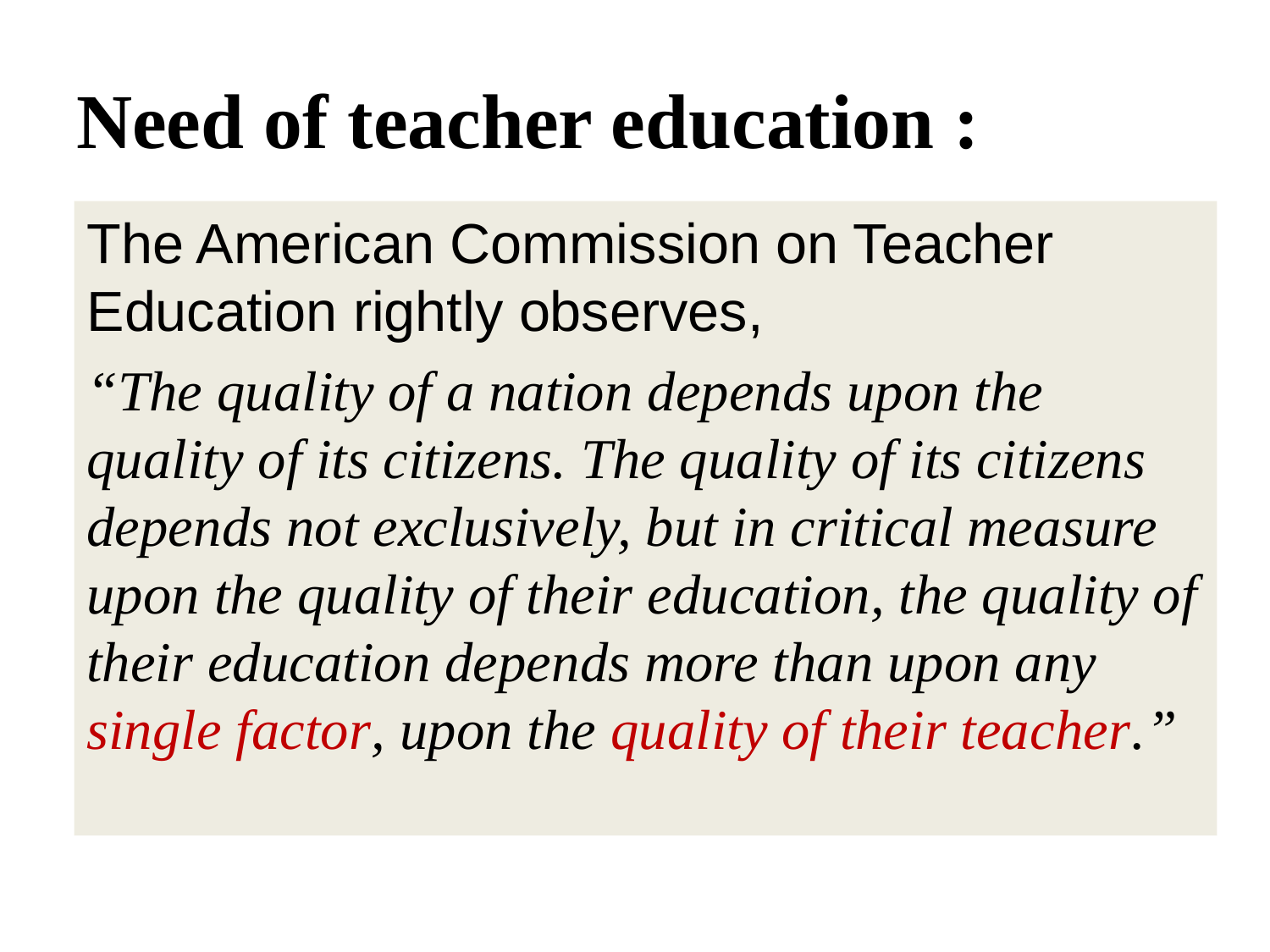

# Need of teacher education :
The American Commission on Teacher Education rightly observes,
“The quality of a nation depends upon the quality of its citizens. The quality of its citizens depends not exclusively, but in critical measure upon the quality of their education, the quality of their education depends more than upon any single factor, upon the quality of their teacher.”